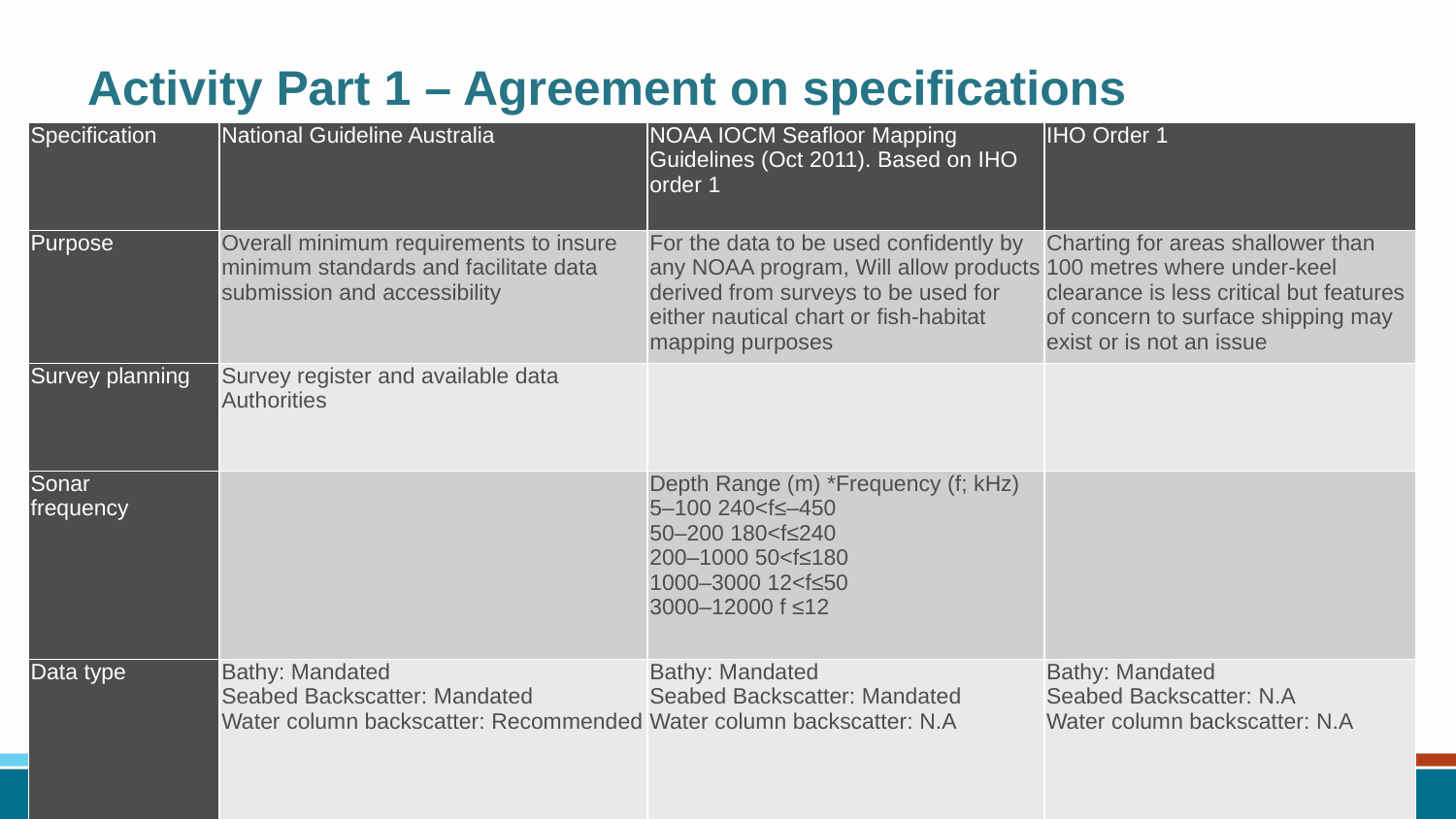

# Activity Part 1 – Agreement on specifications
| Specification | National Guideline Australia | NOAA IOCM Seafloor Mapping Guidelines (Oct 2011). Based on IHO order 1 | IHO Order 1 |
| --- | --- | --- | --- |
| Purpose | Overall minimum requirements to insure minimum standards and facilitate data submission and accessibility | For the data to be used confidently by any NOAA program, Will allow products derived from surveys to be used for either nautical chart or fish-habitat mapping purposes | Charting for areas shallower than 100 metres where under-keel clearance is less critical but features of concern to surface shipping may exist or is not an issue |
| Survey planning | Survey register and available data Authorities |  |  |
| Sonar frequency |  | Depth Range (m) \*Frequency (f; kHz) 5–100 240<f≤–450 50–200 180<f≤240 200–1000 50<f≤180 1000–3000 12<f≤50 3000–12000 f ≤12 |  |
| Data type | Bathy: Mandated Seabed Backscatter: Mandated Water column backscatter: Recommended | Bathy: Mandated Seabed Backscatter: Mandated Water column backscatter: N.A | Bathy: Mandated Seabed Backscatter: N.A Water column backscatter: N.A |
| Mapping coverage | 2 basic types of surveys: 100% coverage (10% overlap of the “good” swath) Partial | Full coverage with 5% overlap. Reconnaissance-style mapping may be necessary due to time constraints. |  |
| Resolution | 2 m resolution in 5 m to 40 m depths; 5% of depth beyond 40 m (LINZ-1) | 2 m resolution in 5 m to 40 m depths; 5% of depth beyond 40 m | 2 m resolution in 5 m to 40 m depths; 5% of depth beyond 40 m |
| Depth reference |  | Depth is measured from the sensor face. For sonars deployed from submersibles, the estimated depth of the transducer face depends on the delay from the last GPS-estimated position and account should be made for inertia-sensor drift. |  |
| Depth uncertainty | a = 0.5 m, b = 0.013 (IHO order 1) or a = 1.0 m, b = 0.023 (IHO order 2)   OR   LINZ-2 (IHO order 1) Or LINZ 3 ( a = 0.625 m, b = 0.0185) | 95% probability level, after corrections for systematic error, e.g., water level, = ±√[a2+(b\*d)2], where a = 0.5 m, b = 0.013, and d is the depth (= 0.5 m at 5 m depth, and = 2.6 m at 200 m depth) | 95% probability level, after corrections for systematic error, e.g., water level, = ±√[a2+(b\*d)2], where a = 0.5 m, b = 0.013, and d is the depth (= 0.5 m at 5 m depth, and = 2.6 m at 200 m depth) |
| Vertical Reference | GDA2020 or ITRF with epoch reference | Appropriate Chart Datum (e.g., Mean Lower Low Water or Low Water Datum in non-tidal areas), or WGS 84 ellipsoid, |  |
| Tides | Record GPS tide   Min 1 Tide gauge desirable to enable conversion to terrestrial datum   If while mapping, requires to refer to MSL, coordinate, in advance of surveys, with the Bureau of Meteorology (BOM) to prepare predicted tides | Should consider tide predictions, water level observations, datum references and zone corrections. The practical minimum for water level error is 0.20 m and allowable maximum is 0.45 m at the 95% confidence level. Platforms with inertial motion unit (IMU) systems should record the raw data input to the IMU.   Coordinate, in advance of surveys, with the National Ocean Service’s (NOS) Center to prepare tidal zoning charts. may require the installation of water level gauges or, in areas where water level gauges or shore-based kinematic GPS are not available, installation of specialized GPS equipment on the survey vessel and subscription to specialized globally-corrected GPS (GcGPS) services. |  |
| Sound speed Profiles (SVP) of uncertainty due to refraction. For beam-steering sonars, measurements of sound speed should be made continuously at the location of the sonar transducer. | Min of 1/day, but should be monitored. If sound speed at the transducer varies by > 2m/s another SVP should be collected | SVP are needed Frequency depends upon the type of mapping project and the time spent in a location. (frequent, e.g., 2 hr or less, in areas of increased water column variability) In transit collected at least twice a day in open-ocean and more frequently (e.g., 4-6 casts per day) in continental-shelf areas. To estimate SVP from XBT data, the depth-averaged mean salinity from a nearby CTD cast should be used not the salinity measured at the sea surface. For transits SVP, a few casts may not provide accurate raytracing solutions; these may be used, however, to bracket the estimates |  |
| Horizontal Reference | GDA2020 or ITRF with epoch reference | Positions referenced to WGS 84 (NAD 83) | Positions referenced to WGS 84 (NAD 83) |
| Horizontal uncertainty | 5m +5% of depth (IHO order 1) or 20m +10% of depth (IHO order 2) | 95% probability level, after corrections for systematic error, e.g., water level, =5 m + 5% of depth (5.25 m at 5 m depth = 0.003 latitude min, 15 m at 200 m = 0.008 latitude min.) | 5 metres + 5% of depth |
| Seabed Backscatter | Always collect during survey and collect minimum calibration line during Patch test (Appendix G) | Collect over the full-depth range. This is dependent on the sonar system’s capability. If constrained by data storage capacity, reduce the sampling rate or store only average beam intensities. |  |
| Water Column Backscatter | Collect Data download to Repository |  |  |
| Classification ground truth | Follow NESP seabed sampling guideline. Should be done with backscatter calibration in mind Should be done for the shelf, not required in depth > 200m | Optical or grab samples sufficient in quality and quantity to ground truth areas of backscatter differentiation, and not to exceed a lateral spacing of 2000 m. Unless required by the primary mission, optical or physical sampling of the seafloor is not required in depths exceeding 100 m. |  |
| Metadata | Data owner, Survey area, Date, Vessel name, Operator (s), Geodetic parameters, Line plan, Equipment list, Level of standards expected or achieved Additional data (samples, videos, etc) Sound velocity profile being used and refraction applied, Tidal data used (if any) MBES Data types and explanation why not collecting a type | Minimum FGDC compliant; ISO 19115 preferred | conform to the “IHO S-100 Discovery Metadata Standard Minimum: - the survey in general e.g. purpose, date, area, equipment used, name of survey platform; - the geodetic reference system used, i.e. horizontal and vertical datum including ties to a geodetic reference frame based on ITRS (e.g. WGS84) if a local datum is used; - calibration procedures and results; - sound speed correction method; - tidal datum and reduction; - uncertainties achieved and the respective confidence levels; - any special or exceptional circumstances; - rules and mechanisms employed for data thinning. |
| Point data attribution | All data should be attributed with its uncertainty estimate at the 95% confidence level for both position and, if relevant, depth. |  | All data should be attributed with its uncertainty estimate at the 95% confidence level for both position and, if relevant, depth. |
| Archiving | National Data Centre | Raw and processed geophysical data, with metadata, should be submitted to National Geophysical Data Center (NGDC) within 1 year of acquisition. Additional oceanographic data should be delivered to the National Oceanographic Data Center (NODC) also within 1 year of collection. Raw data is in the form generated by the sensor, without corrections applied. |  |